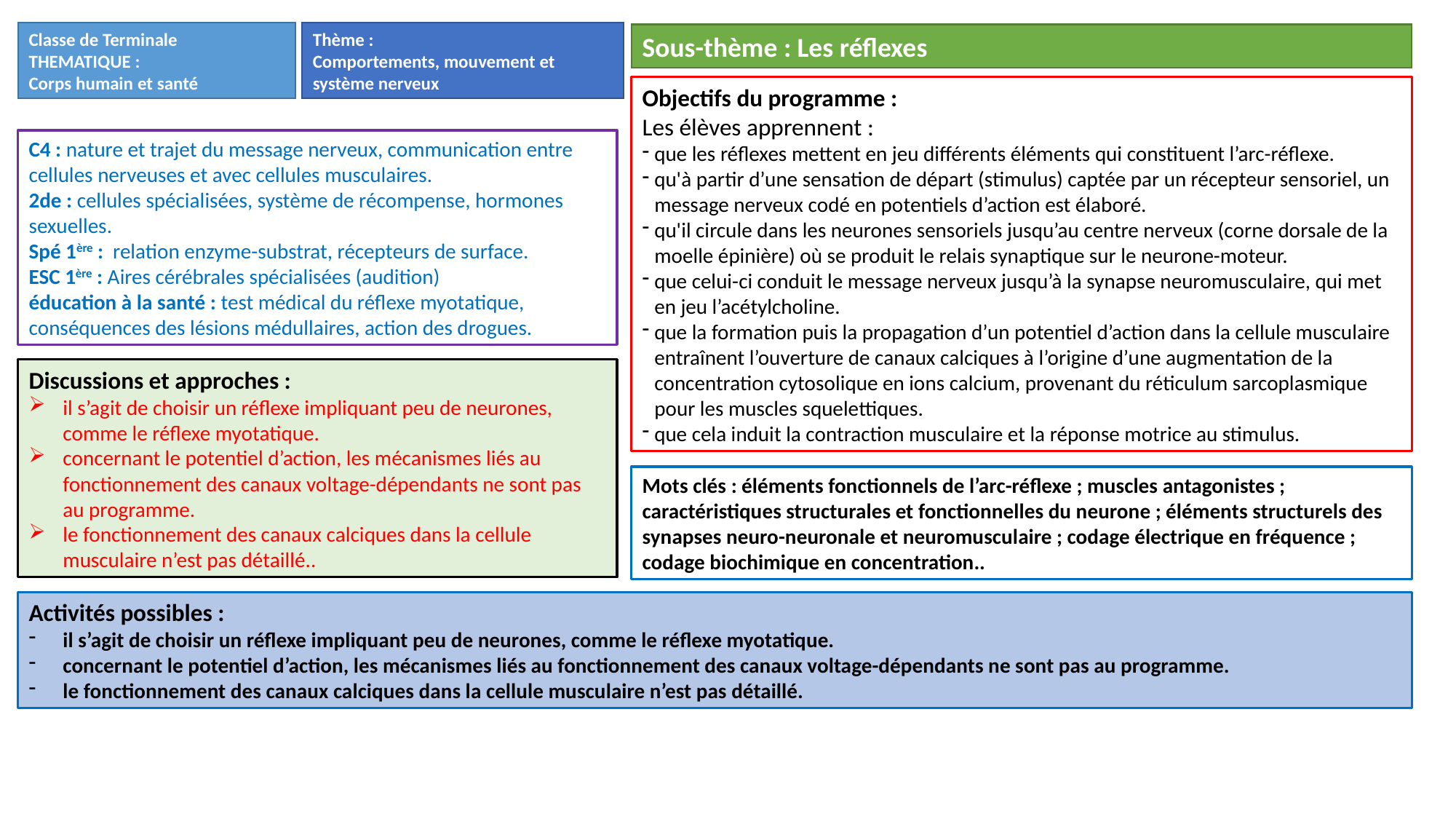

Classe de Terminale
THEMATIQUE :
Corps humain et santé
Thème :
Comportements, mouvement et système nerveux
Sous-thème : Les réflexes
Objectifs du programme :
Les élèves apprennent :
que les réflexes mettent en jeu différents éléments qui constituent l’arc-réflexe.
qu'à partir d’une sensation de départ (stimulus) captée par un récepteur sensoriel, un message nerveux codé en potentiels d’action est élaboré.
qu'il circule dans les neurones sensoriels jusqu’au centre nerveux (corne dorsale de la moelle épinière) où se produit le relais synaptique sur le neurone-moteur.
que celui-ci conduit le message nerveux jusqu’à la synapse neuromusculaire, qui met en jeu l’acétylcholine.
que la formation puis la propagation d’un potentiel d’action dans la cellule musculaire entraînent l’ouverture de canaux calciques à l’origine d’une augmentation de la concentration cytosolique en ions calcium, provenant du réticulum sarcoplasmique pour les muscles squelettiques.
que cela induit la contraction musculaire et la réponse motrice au stimulus.
C4 : nature et trajet du message nerveux, communication entre cellules nerveuses et avec cellules musculaires.
2de : cellules spécialisées, système de récompense, hormones sexuelles.
Spé 1ère :  relation enzyme-substrat, récepteurs de surface.
ESC 1ère : Aires cérébrales spécialisées (audition)
éducation à la santé : test médical du réflexe myotatique, conséquences des lésions médullaires, action des drogues.
Discussions et approches :
il s’agit de choisir un réflexe impliquant peu de neurones, comme le réflexe myotatique.
concernant le potentiel d’action, les mécanismes liés au fonctionnement des canaux voltage-dépendants ne sont pas au programme.
le fonctionnement des canaux calciques dans la cellule musculaire n’est pas détaillé..
Mots clés : éléments fonctionnels de l’arc-réflexe ; muscles antagonistes ; caractéristiques structurales et fonctionnelles du neurone ; éléments structurels des synapses neuro-neuronale et neuromusculaire ; codage électrique en fréquence ; codage biochimique en concentration..
Activités possibles :
il s’agit de choisir un réflexe impliquant peu de neurones, comme le réflexe myotatique.
concernant le potentiel d’action, les mécanismes liés au fonctionnement des canaux voltage-dépendants ne sont pas au programme.
le fonctionnement des canaux calciques dans la cellule musculaire n’est pas détaillé.